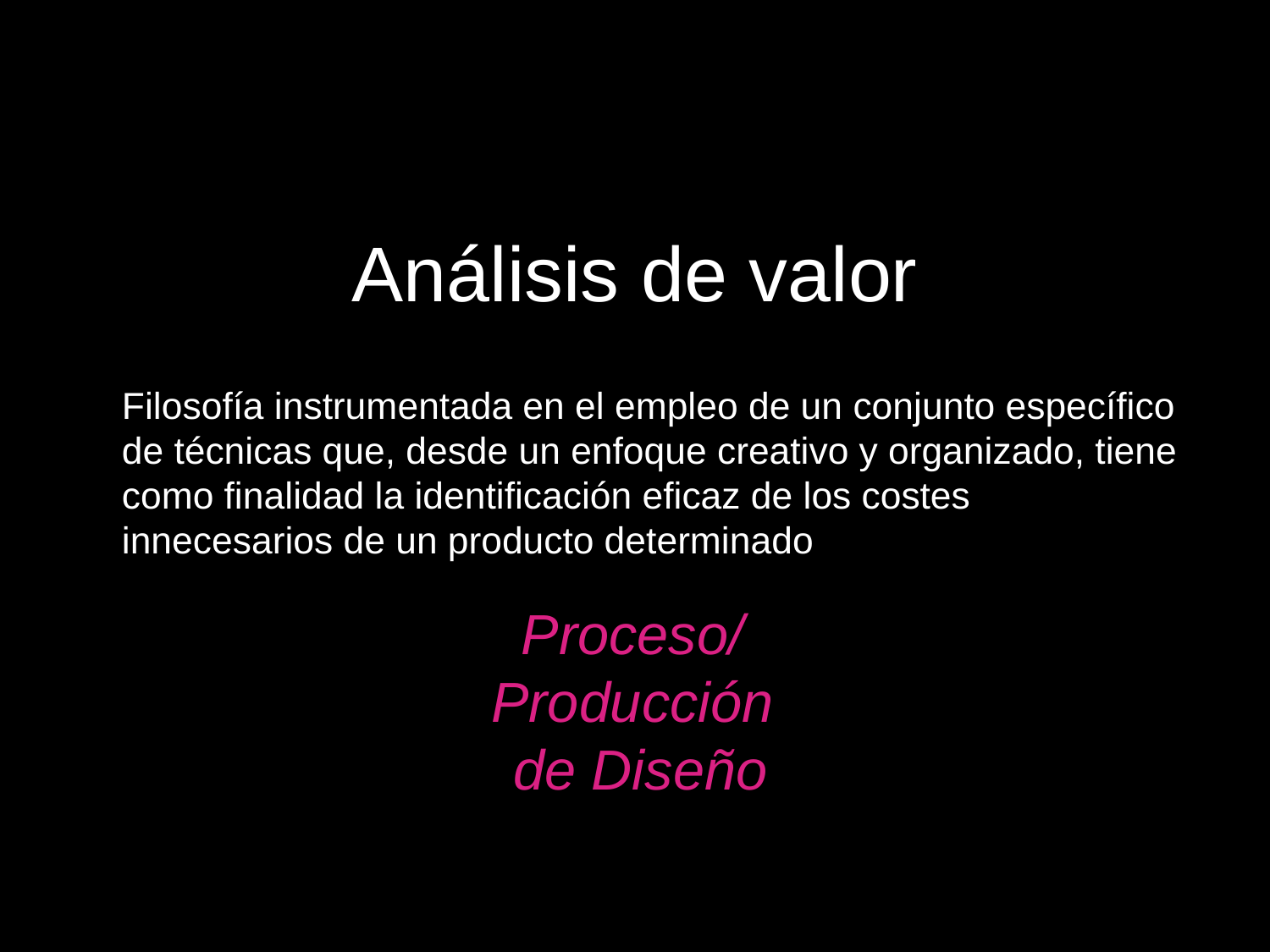

Análisis de valor
	Filosofía instrumentada en el empleo de un conjunto específico de técnicas que, desde un enfoque creativo y organizado, tiene como finalidad la identificación eficaz de los costes innecesarios de un producto determinado
Proceso/Producción
 de Diseño